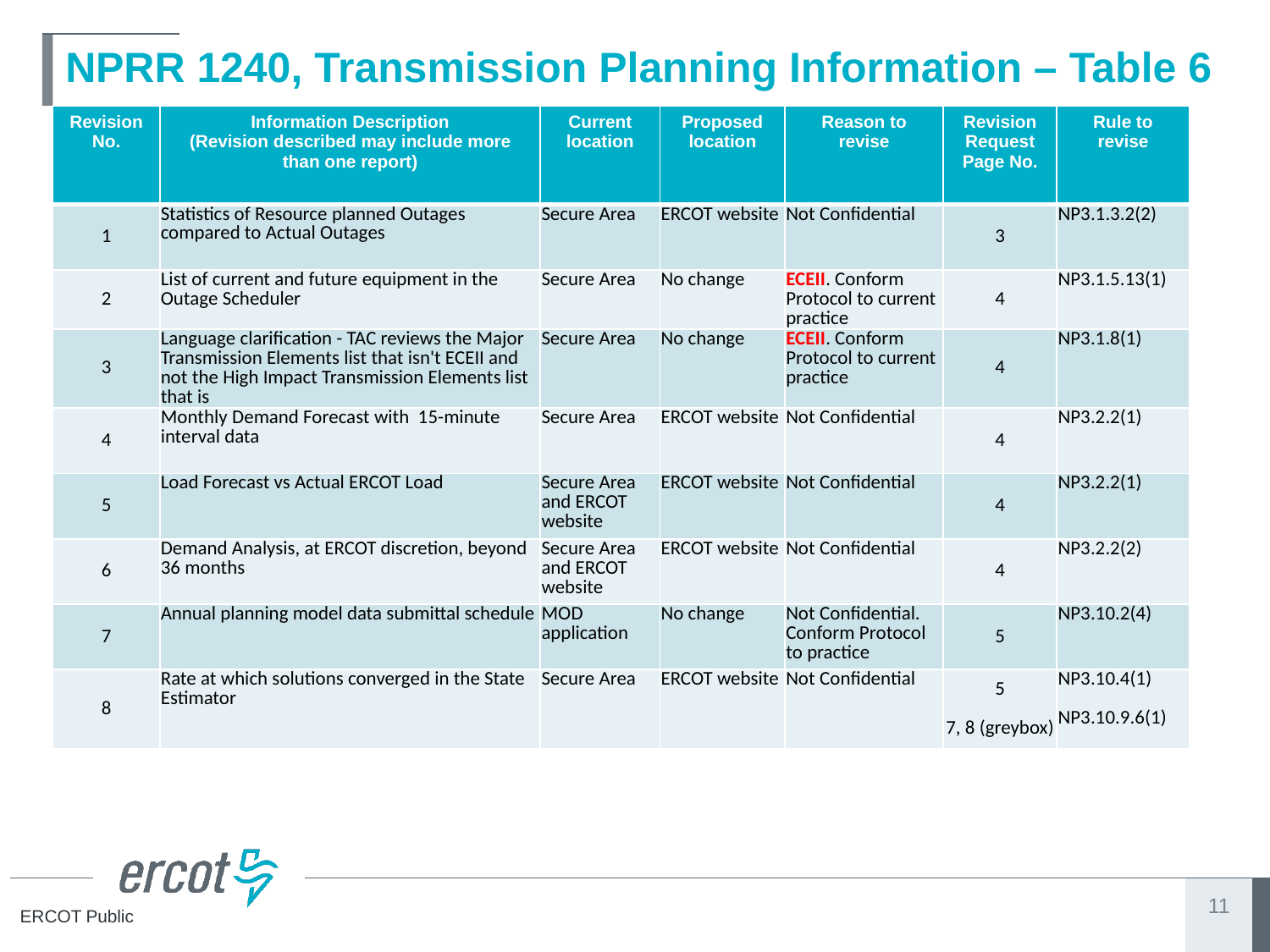

# NPRR 1240, Transmission Planning Information – Table 6
| Revision No. | Information Description (Revision described may include more than one report) | Current location | Proposed location | Reason to revise | Revision Request Page No. | Rule to revise |
| --- | --- | --- | --- | --- | --- | --- |
| 1 | Statistics of Resource planned Outages compared to Actual Outages | Secure Area | ERCOT website | Not Confidential | 3 | NP3.1.3.2(2) |
| 2 | List of current and future equipment in the Outage Scheduler | Secure Area | No change | ECEII. Conform Protocol to current practice | 4 | NP3.1.5.13(1) |
| 3 | Language clarification - TAC reviews the Major Transmission Elements list that isn't ECEII and not the High Impact Transmission Elements list that is | Secure Area | No change | ECEII. Conform Protocol to current practice | 4 | NP3.1.8(1) |
| 4 | Monthly Demand Forecast with 15-minute interval data | Secure Area | ERCOT website | Not Confidential | 4 | NP3.2.2(1) |
| 5 | Load Forecast vs Actual ERCOT Load | Secure Area and ERCOT website | ERCOT website | Not Confidential | 4 | NP3.2.2(1) |
| 6 | Demand Analysis, at ERCOT discretion, beyond 36 months | Secure Area and ERCOT website | ERCOT website | Not Confidential | 4 | NP3.2.2(2) |
| 7 | Annual planning model data submittal schedule | MOD application | No change | Not Confidential. Conform Protocol to practice | 5 | NP3.10.2(4) |
| 8 | Rate at which solutions converged in the State Estimator | Secure Area | ERCOT website | Not Confidential | 5 7, 8 (greybox) | NP3.10.4(1) NP3.10.9.6(1) |
11